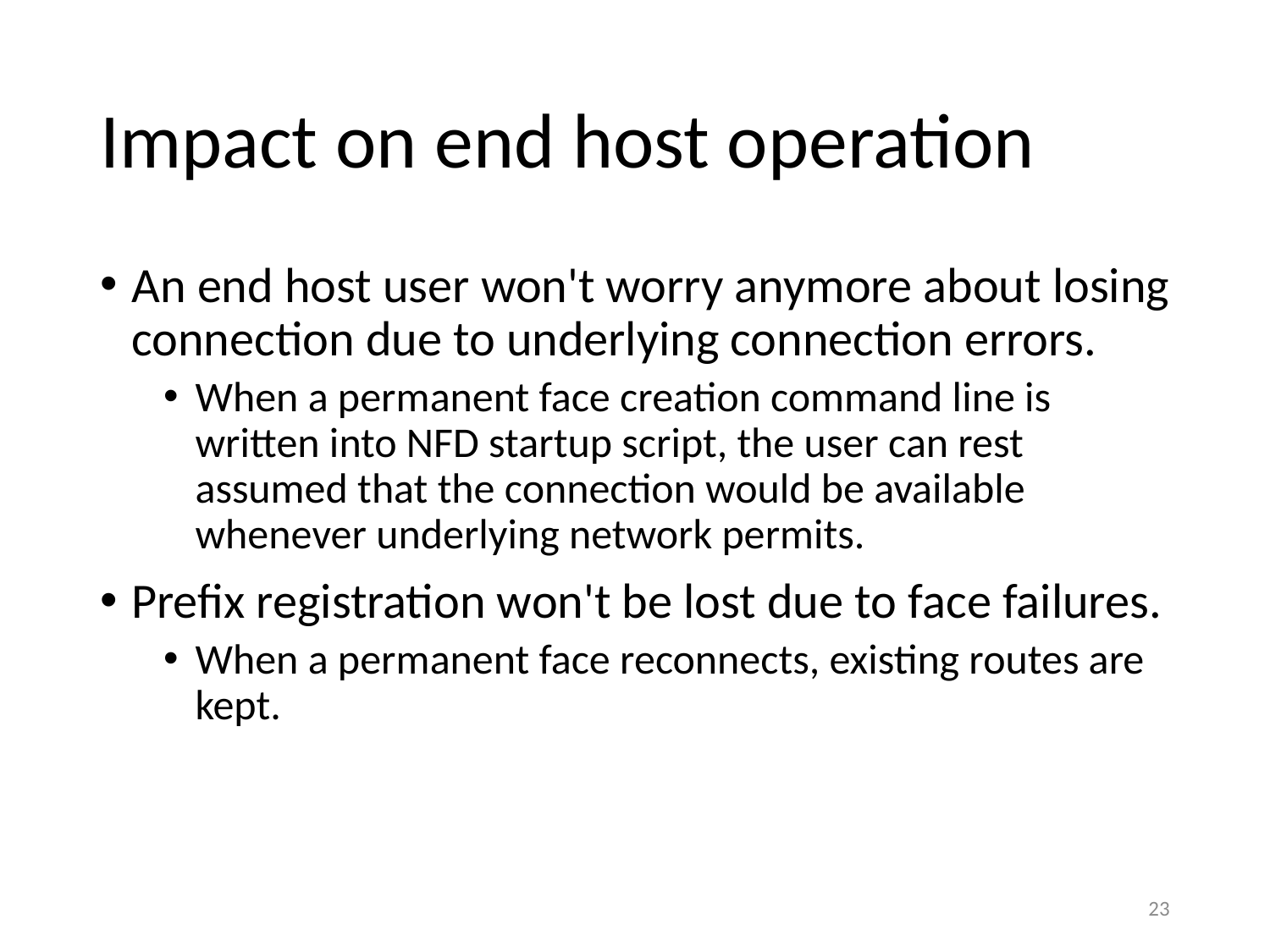

# Impact on end host operation
An end host user won't worry anymore about losing connection due to underlying connection errors.
When a permanent face creation command line is written into NFD startup script, the user can rest assumed that the connection would be available whenever underlying network permits.
Prefix registration won't be lost due to face failures.
When a permanent face reconnects, existing routes are kept.
23